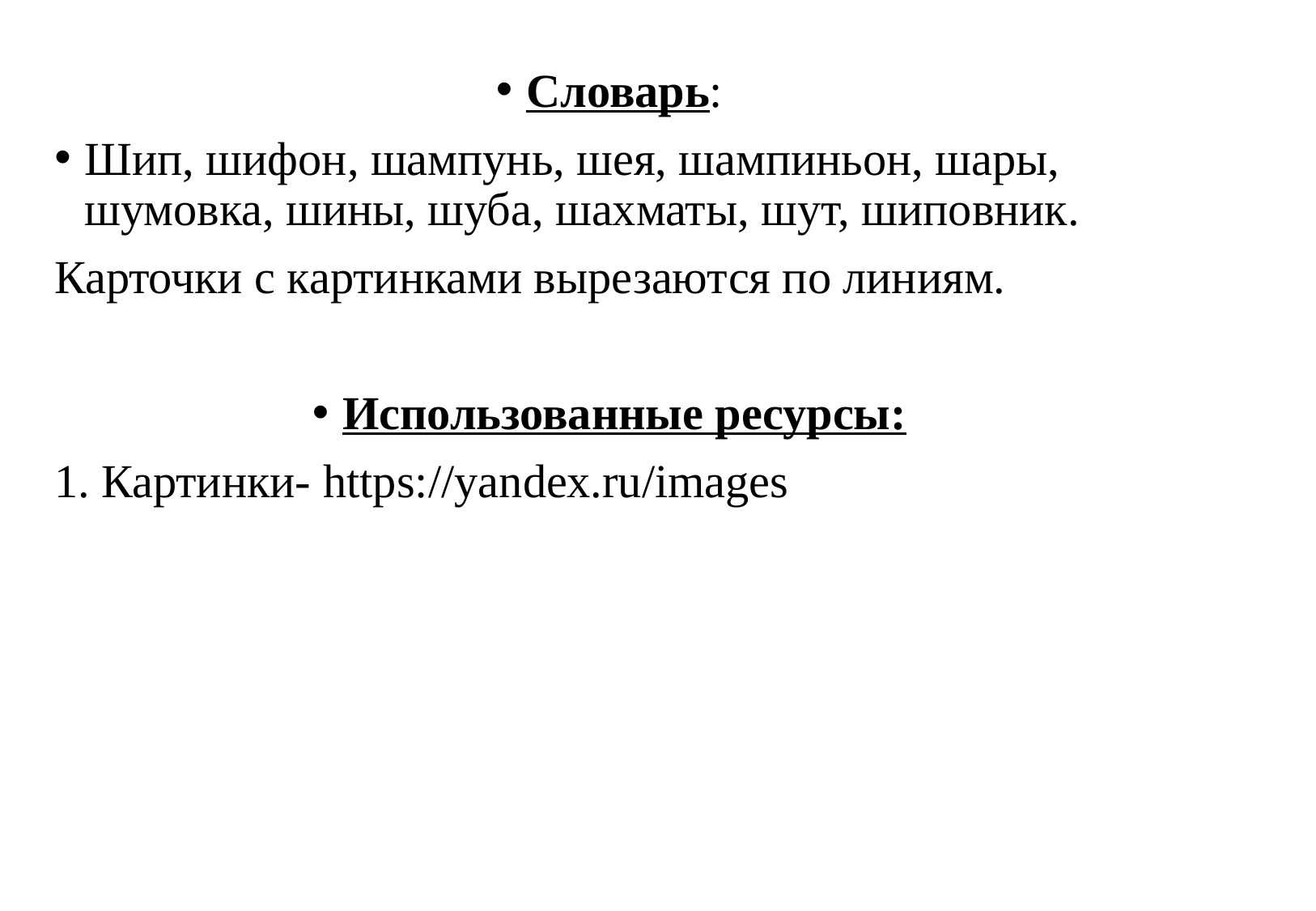

Словарь:
Шип, шифон, шампунь, шея, шампиньон, шары, шумовка, шины, шуба, шахматы, шут, шиповник.
Карточки с картинками вырезаются по линиям.

Использованные ресурсы:
1. Картинки- https://yandex.ru/images